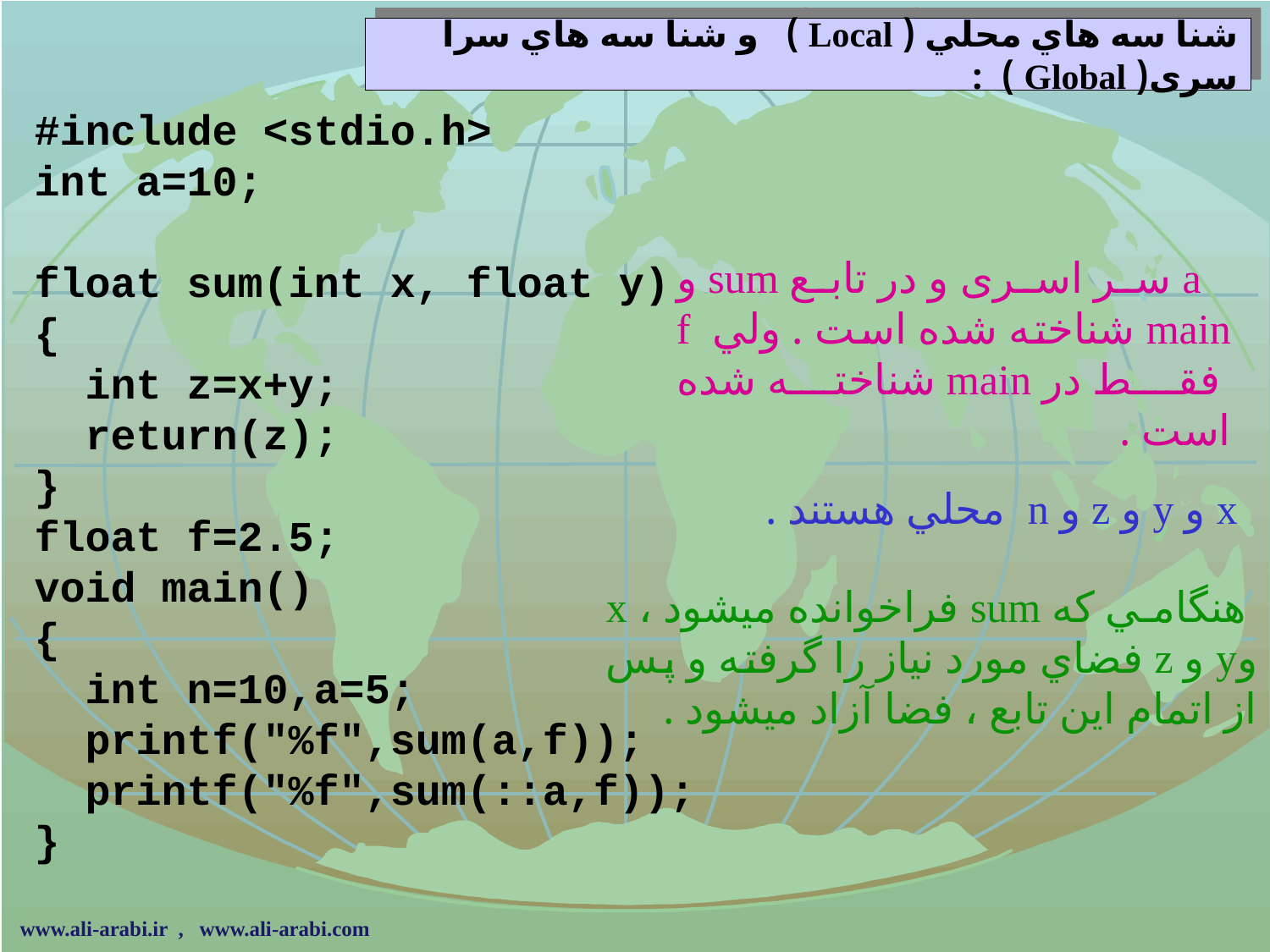

# شنا سه هاي محلي ( Local )   و شنا سه هاي سرا سرى( Global )  :
#include <stdio.h>
int a=10;

float sum(int x, float y)
{
  int z=x+y;
  return(z);
}
float f=2.5;
void main()
{
  int n=10,a=5;
  printf("%f",sum(a,f));
  printf("%f",sum(::a,f));
}
 a سر اسرى و در تابع sum و main شناخته شده است . ولي  f  فقط در main شناخته شده است .
x و y و z و n  محلي هستند .
 هنگامي كه sum فراخوانده ميشود ، x وy و z فضاي مورد نياز را گرفته و پس از اتمام اين تابع ، فضا آزاد ميشود .